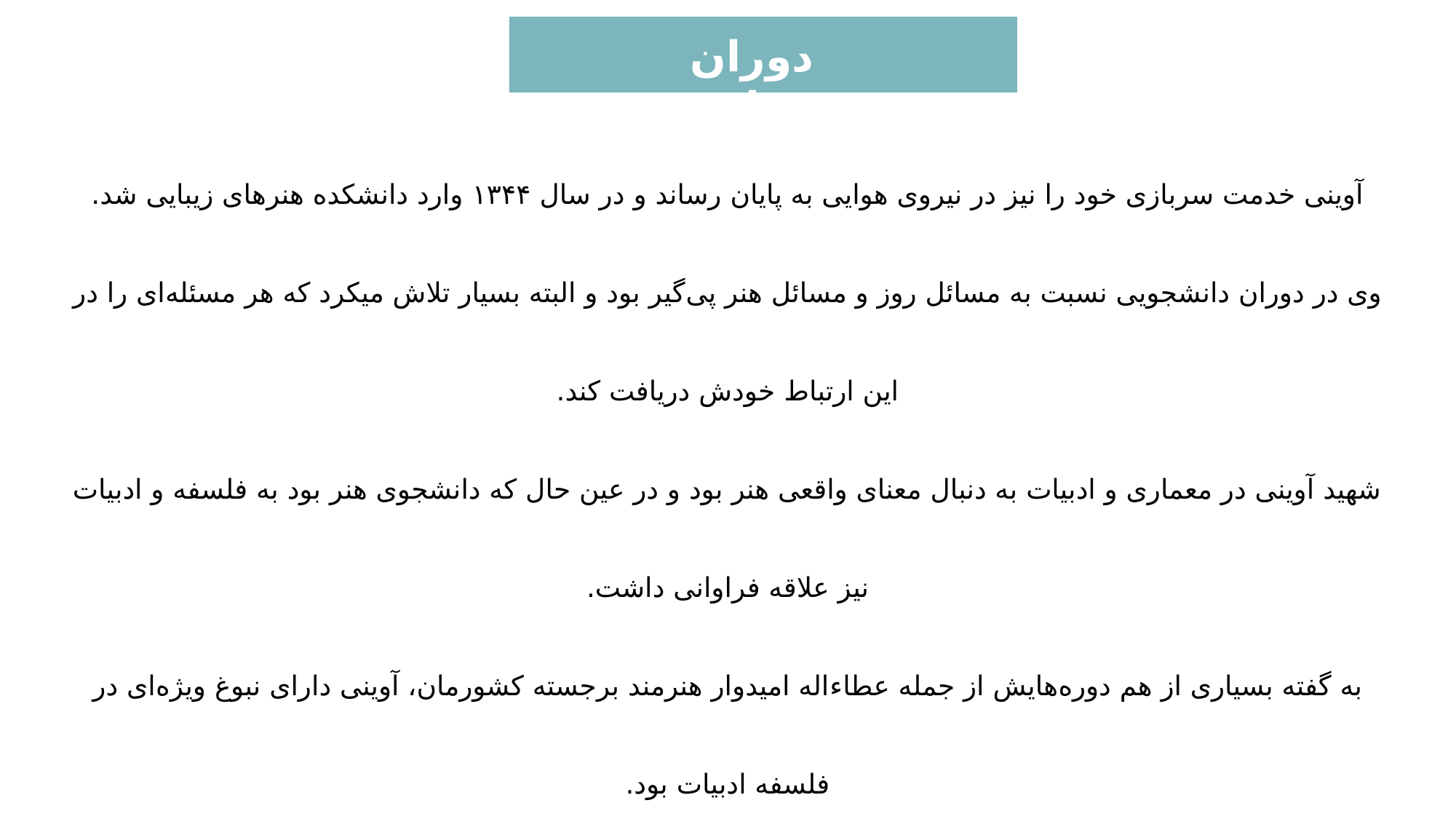

دوران جوانی
آوینی خدمت سربازی خود را نیز در نیروی هوایی به پایان رساند و در سال ۱۳۴۴ وارد دانشکده هنر‌های زیبایی شد.
وی در دوران دانشجویی نسبت به مسائل روز و مسائل هنر پی‌گیر بود و البته بسیار تلاش میکرد که هر مسئله‌ای را در این ارتباط خودش دریافت کند.
شهید آوینی در معماری و ادبیات به دنبال معنای واقعی هنر بود و در عین حال که دانشجوی هنر بود به فلسفه و ادبیات نیز علاقه فراوانی داشت.
به گفته بسیاری از هم دوره‌هایش از جمله عطا‌ء‌اله امیدوار هنرمند برجسته کشورمان، آوینی دارای نبوغ ویژه‌ای در فلسفه ادبیات بود.